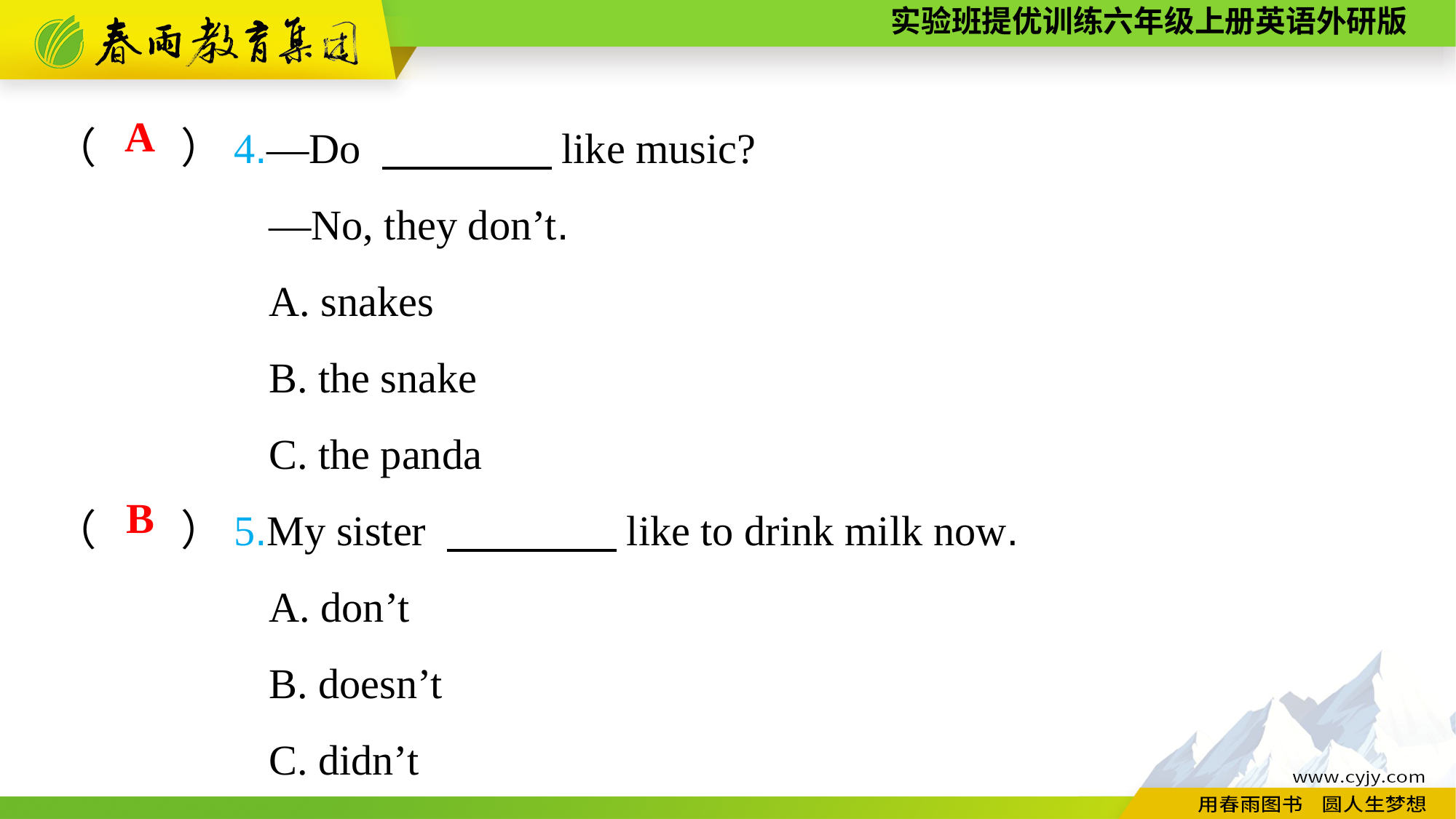

（　　）4.—Do 　　　　like music?
—No, they don’t.
A. snakes
B. the snake
C. the panda
A
（　　）5.My sister 　　　　like to drink milk now.
A. don’t
B. doesn’t
C. didn’t
B